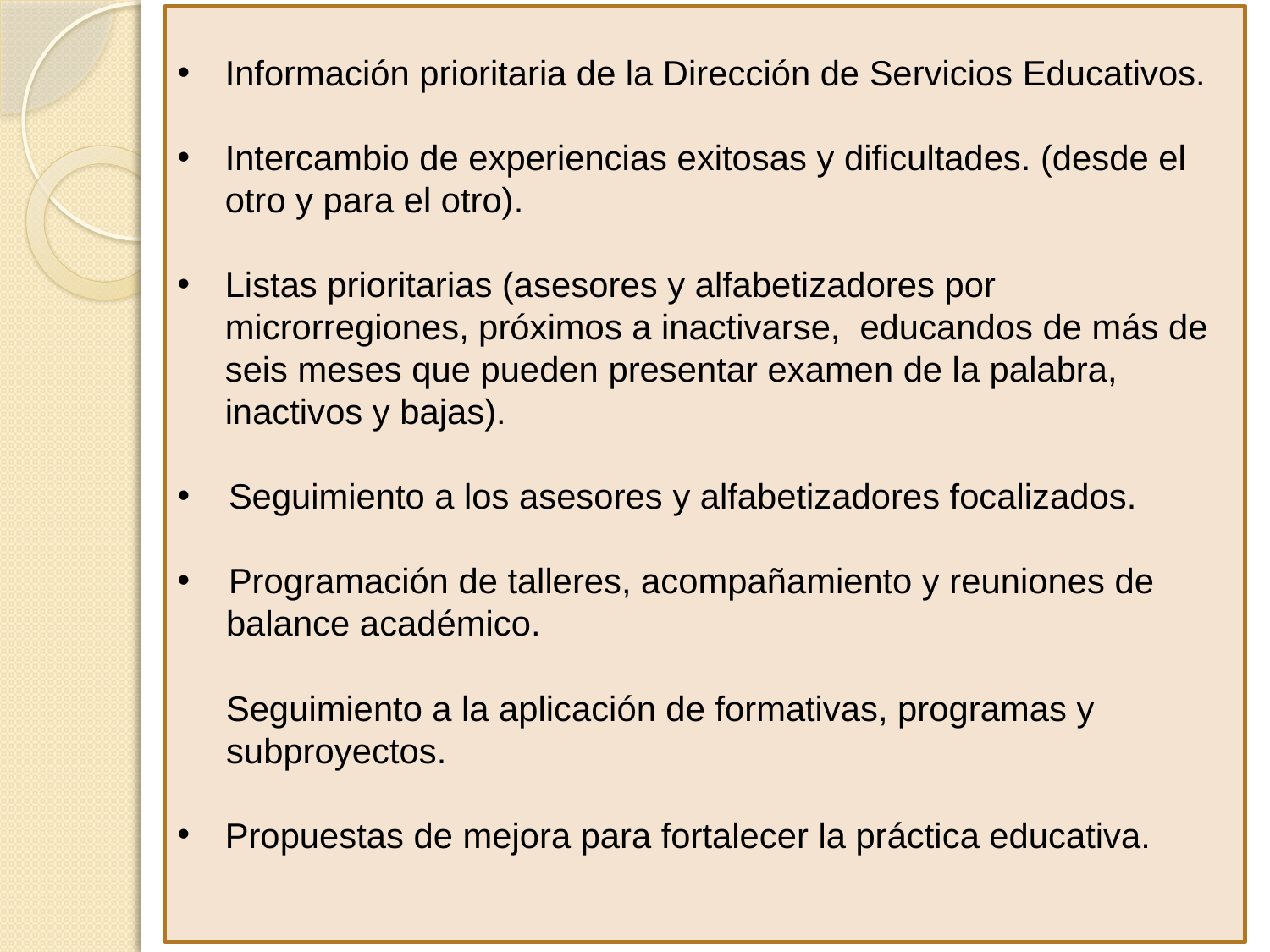

Información prioritaria de la Dirección de Servicios Educativos.

Intercambio de experiencias exitosas y dificultades. (desde el otro y para el otro).

Listas prioritarias (asesores y alfabetizadores por microrregiones, próximos a inactivarse,  educandos de más de seis meses que pueden presentar examen de la palabra, inactivos y bajas).

    Seguimiento a los asesores y alfabetizadores focalizados.

    Programación de talleres, acompañamiento y reuniones de
     balance académico.

     Seguimiento a la aplicación de formativas, programas y
     subproyectos.

Propuestas de mejora para fortalecer la práctica educativa.